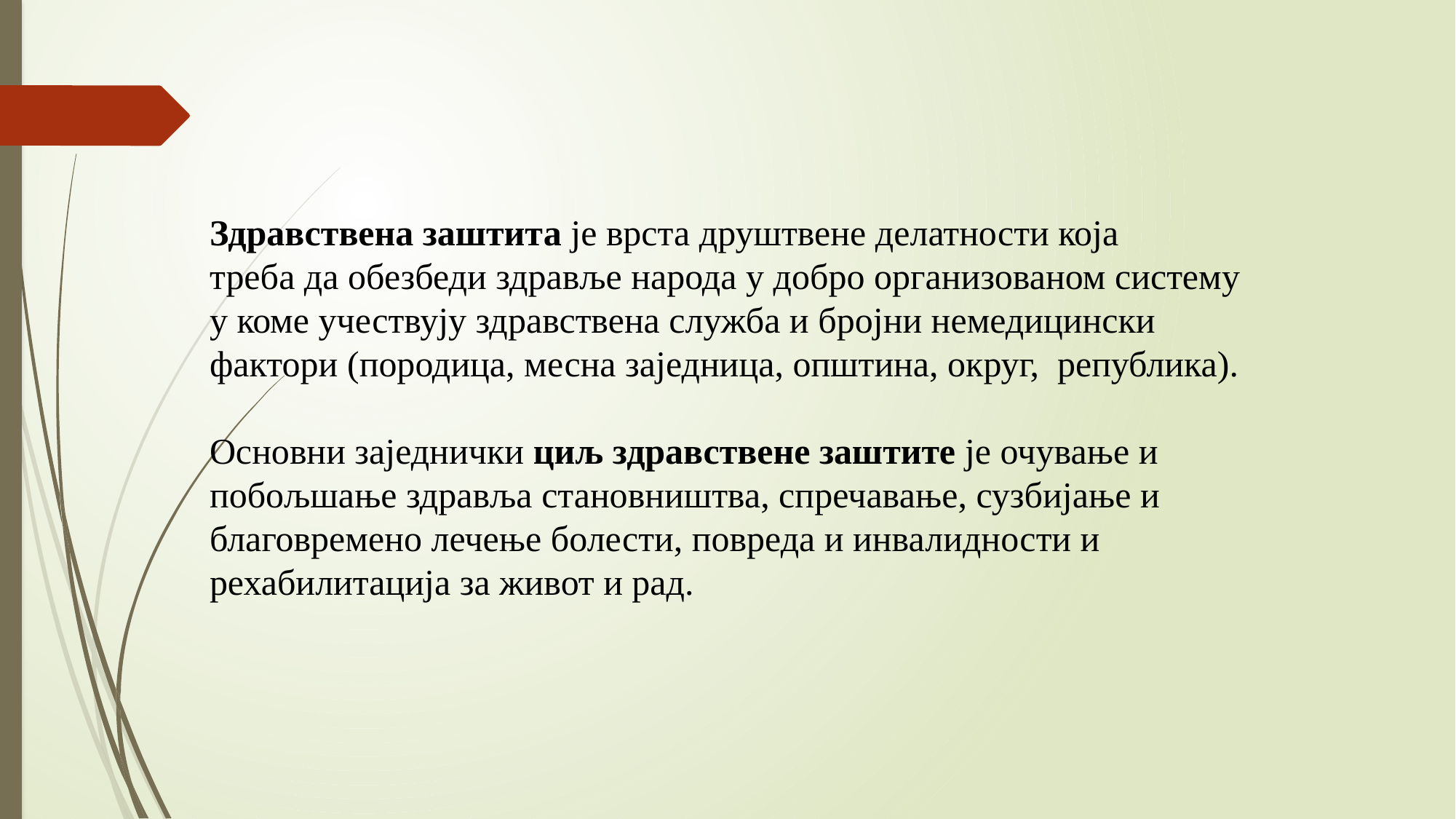

Здравствена заштита је врста друштвене делатности која
треба да обезбеди здравље народа у добро организованом систему
у коме учествују здравствена служба и бројни немедицински
фактори (породица, месна заједница, општина, округ,  република).

Основни заједнички циљ здравствене заштите је очување и
побољшање здравља становништва, спречавање, сузбијање и
благовремено лечење болести, повреда и инвалидности и
рехабилитација за живот и рад.